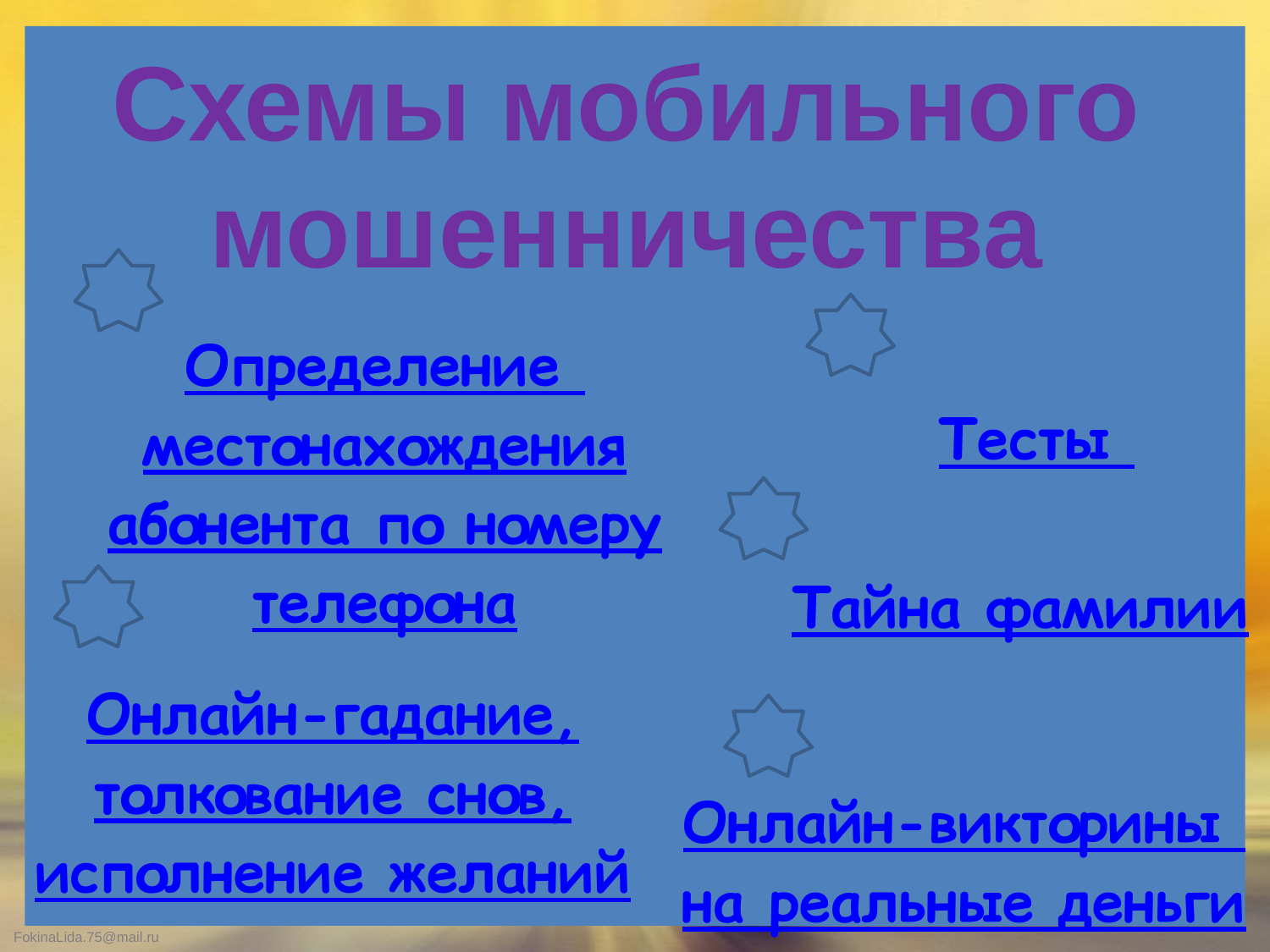

Схемы мобильного мошенничества

Определение
местонахождения
абонента по номеру
телефона
Тесты

Тайна фамилии

Онлайн-гадание,
толкование снов,
исполнение желаний

Онлайн-викторины
на реальные деньги